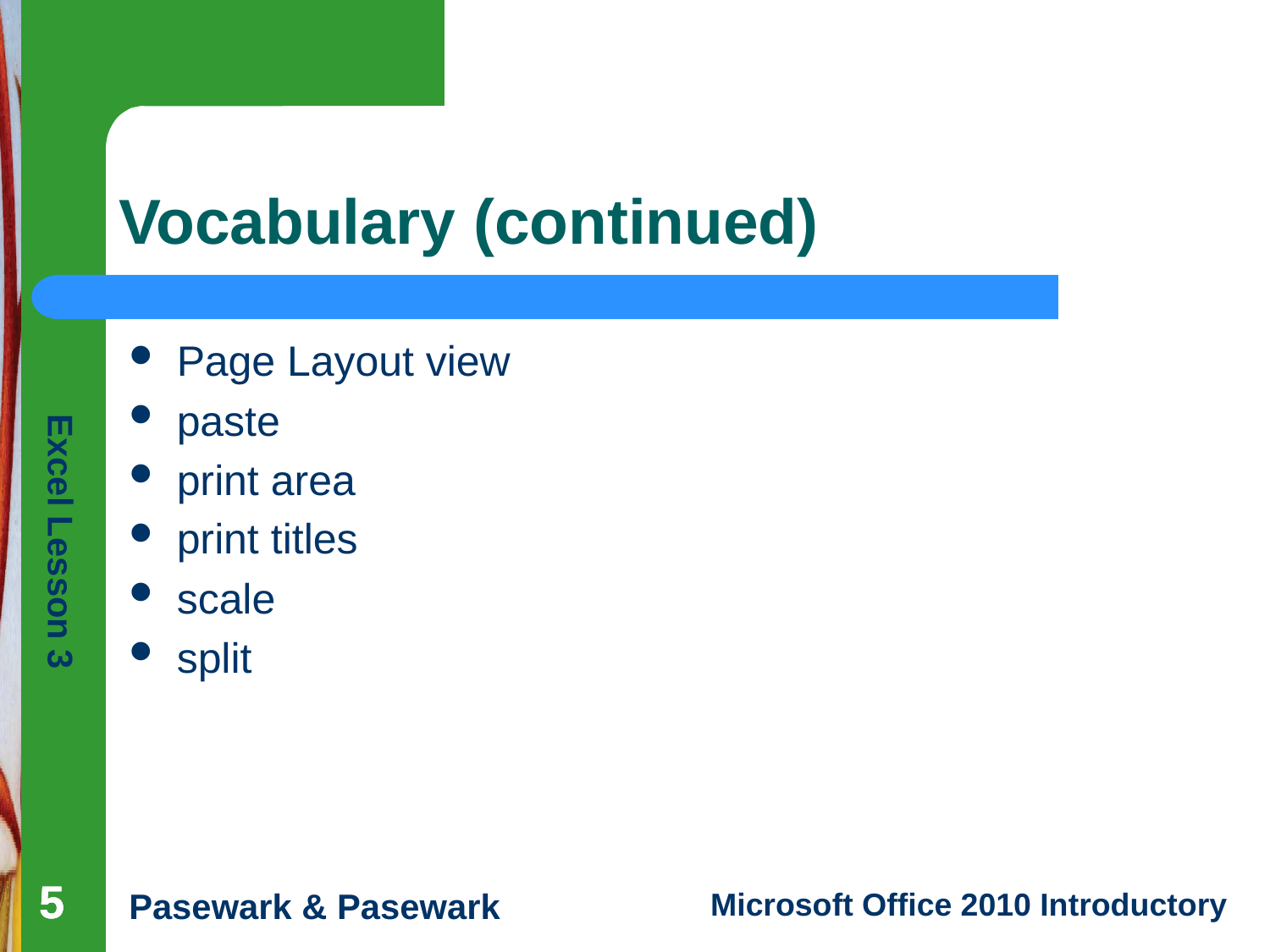

# Vocabulary (continued)
Page Layout view
paste
print area
print titles
scale
split
5
5
5